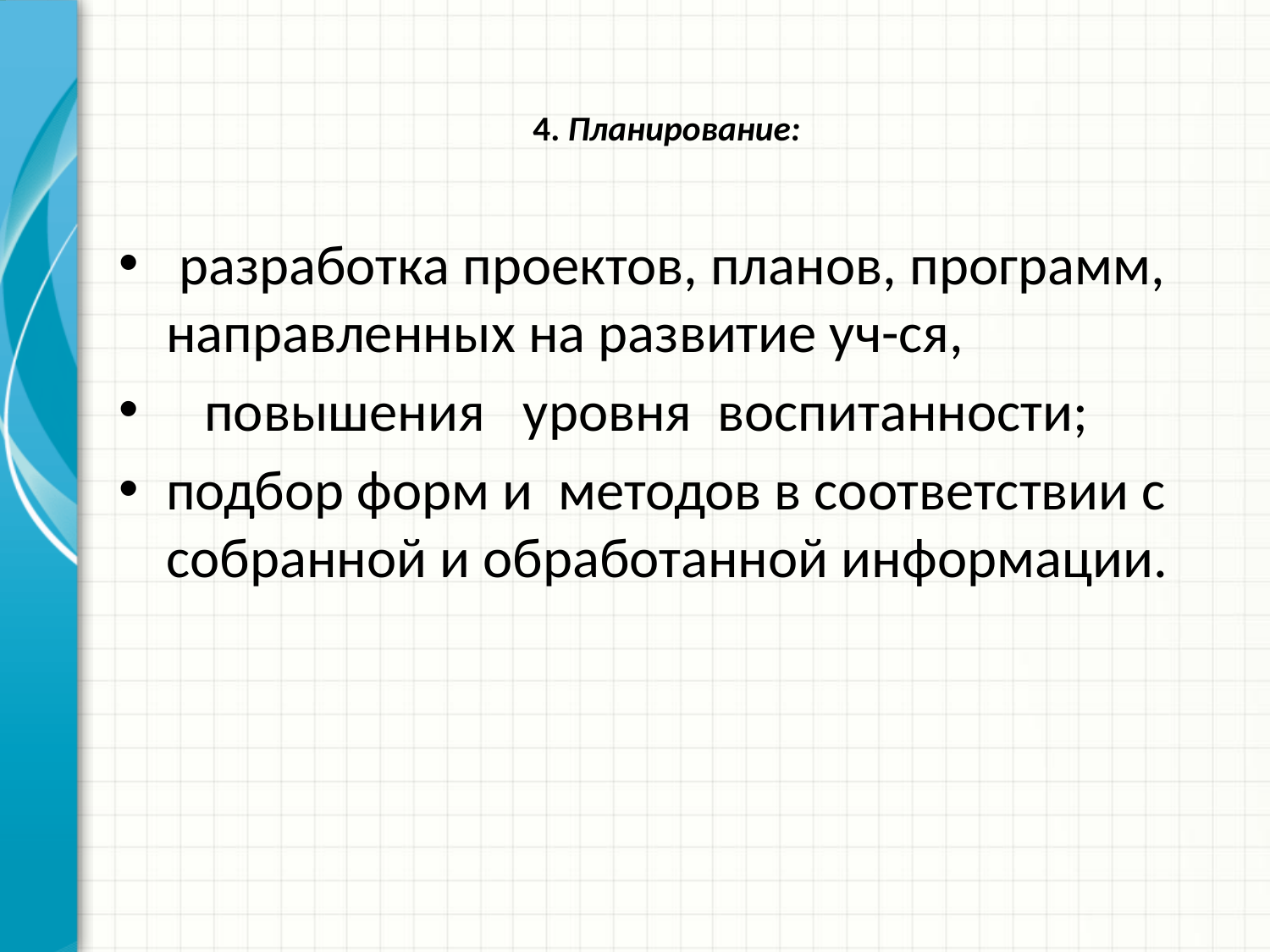

# 4. Планирование:
 разработка проектов, планов, программ, направленных на развитие уч-ся,
   повышения   уровня  воспитанности;
подбор форм и  методов в соответствии с собранной и обработанной информации.